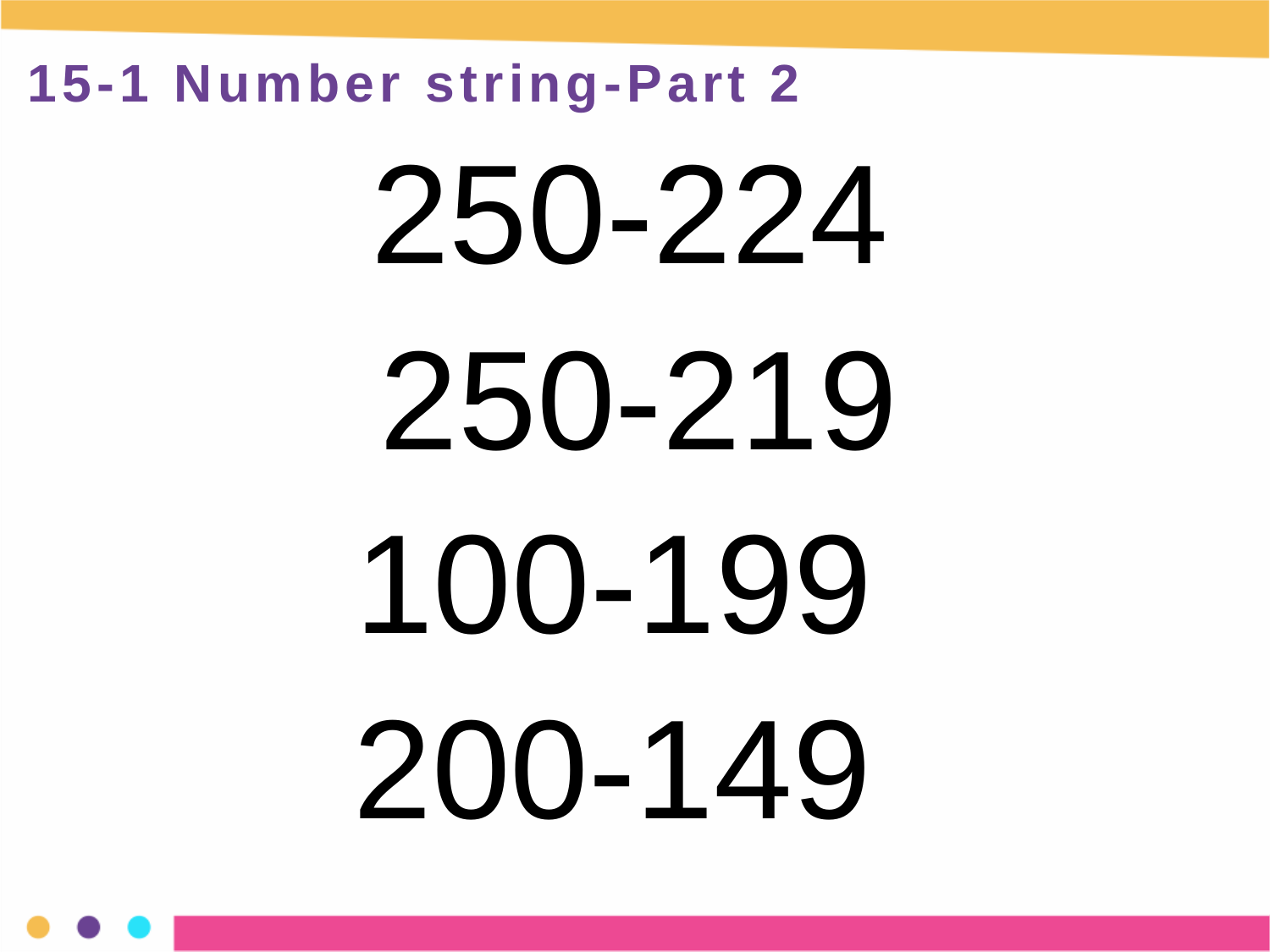

15-1 Number string-Part 2
250-224
250-219
100-199
200-149